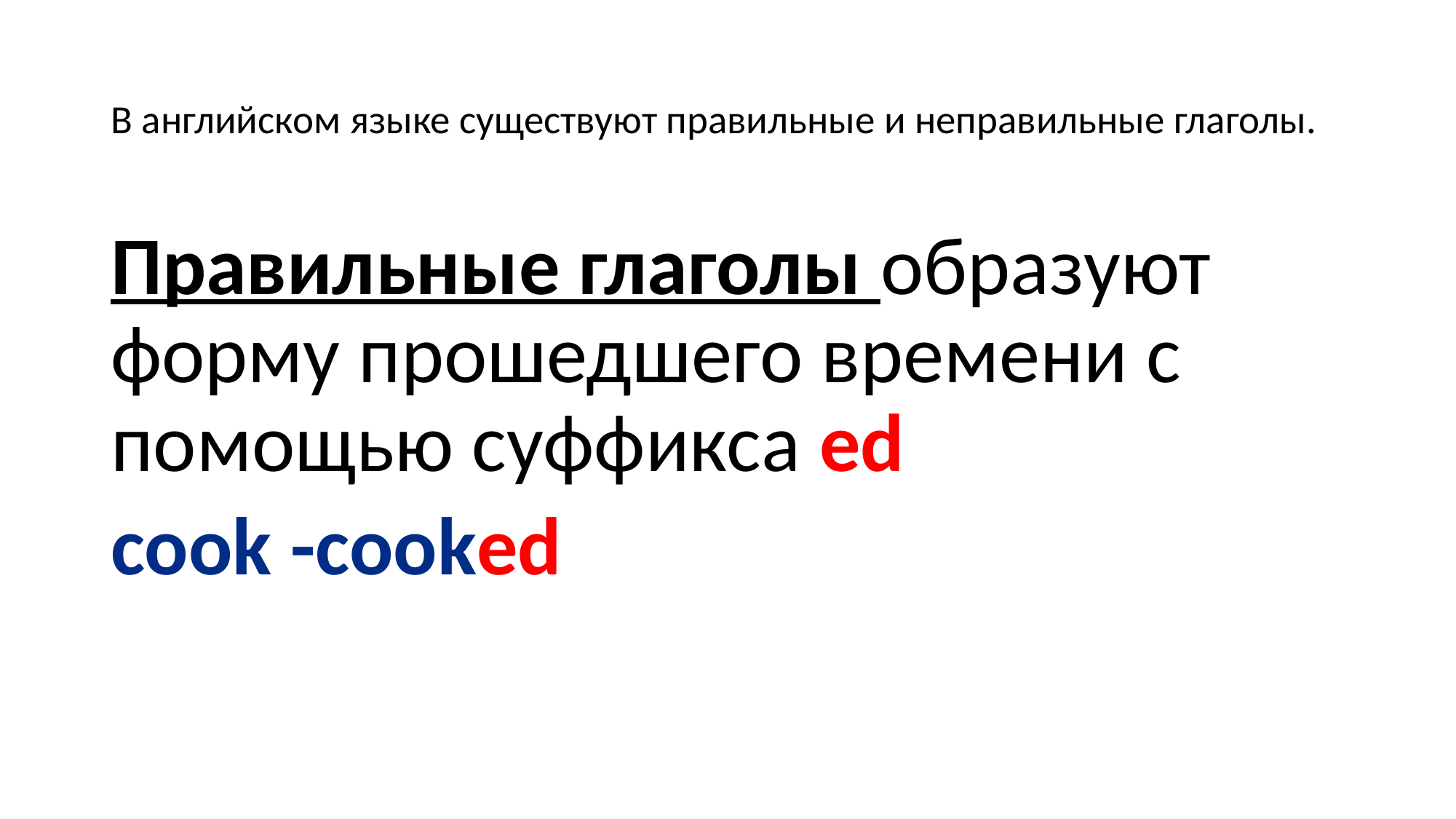

# В английском языке существуют правильные и неправильные глаголы.
Правильные глаголы образуют форму прошедшего времени с помощью суффикса ed
cook -cooked